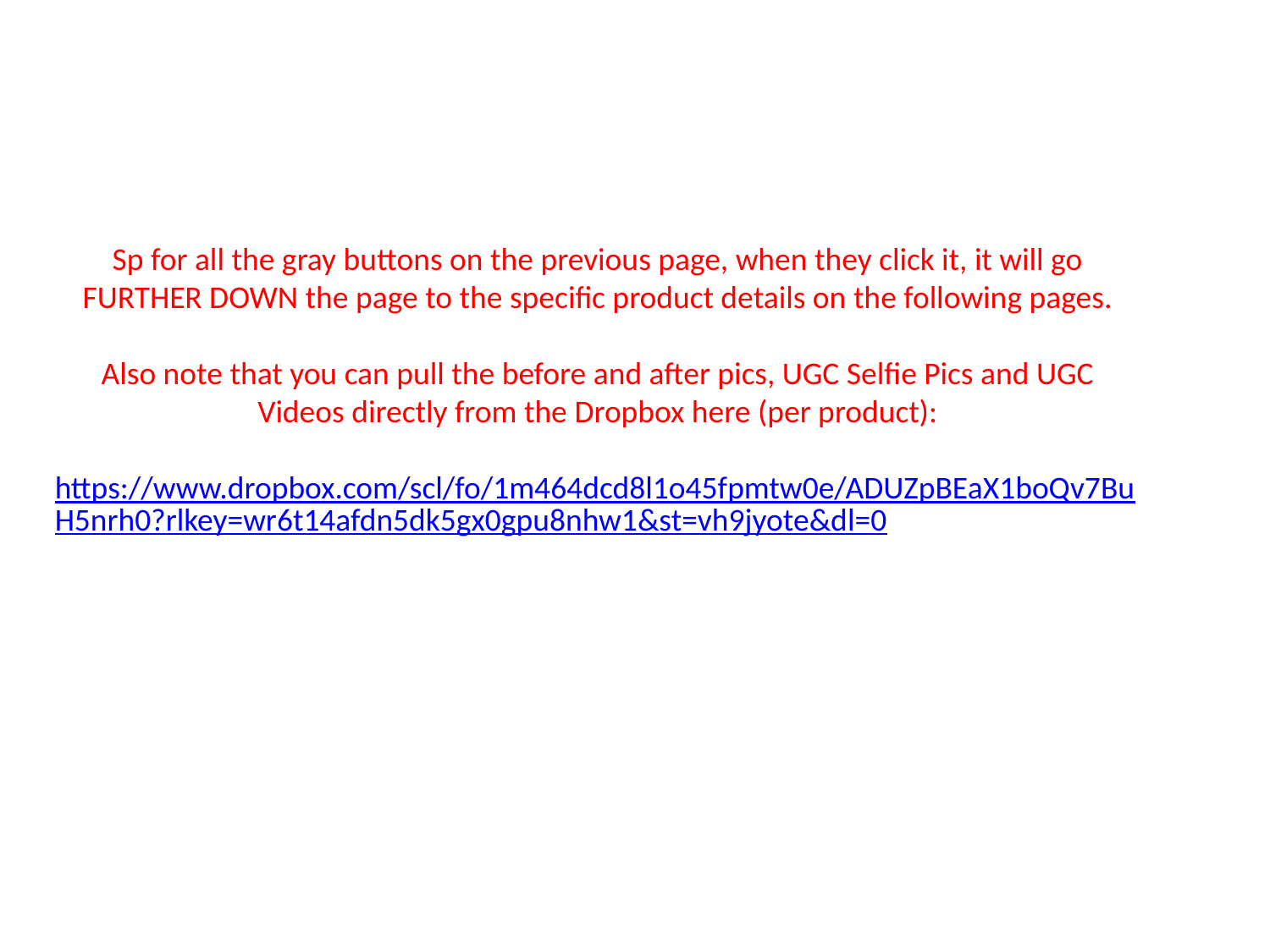

Sp for all the gray buttons on the previous page, when they click it, it will go FURTHER DOWN the page to the specific product details on the following pages.

Also note that you can pull the before and after pics, UGC Selfie Pics and UGC Videos directly from the Dropbox here (per product):

https://www.dropbox.com/scl/fo/1m464dcd8l1o45fpmtw0e/ADUZpBEaX1boQv7BuH5nrh0?rlkey=wr6t14afdn5dk5gx0gpu8nhw1&st=vh9jyote&dl=0